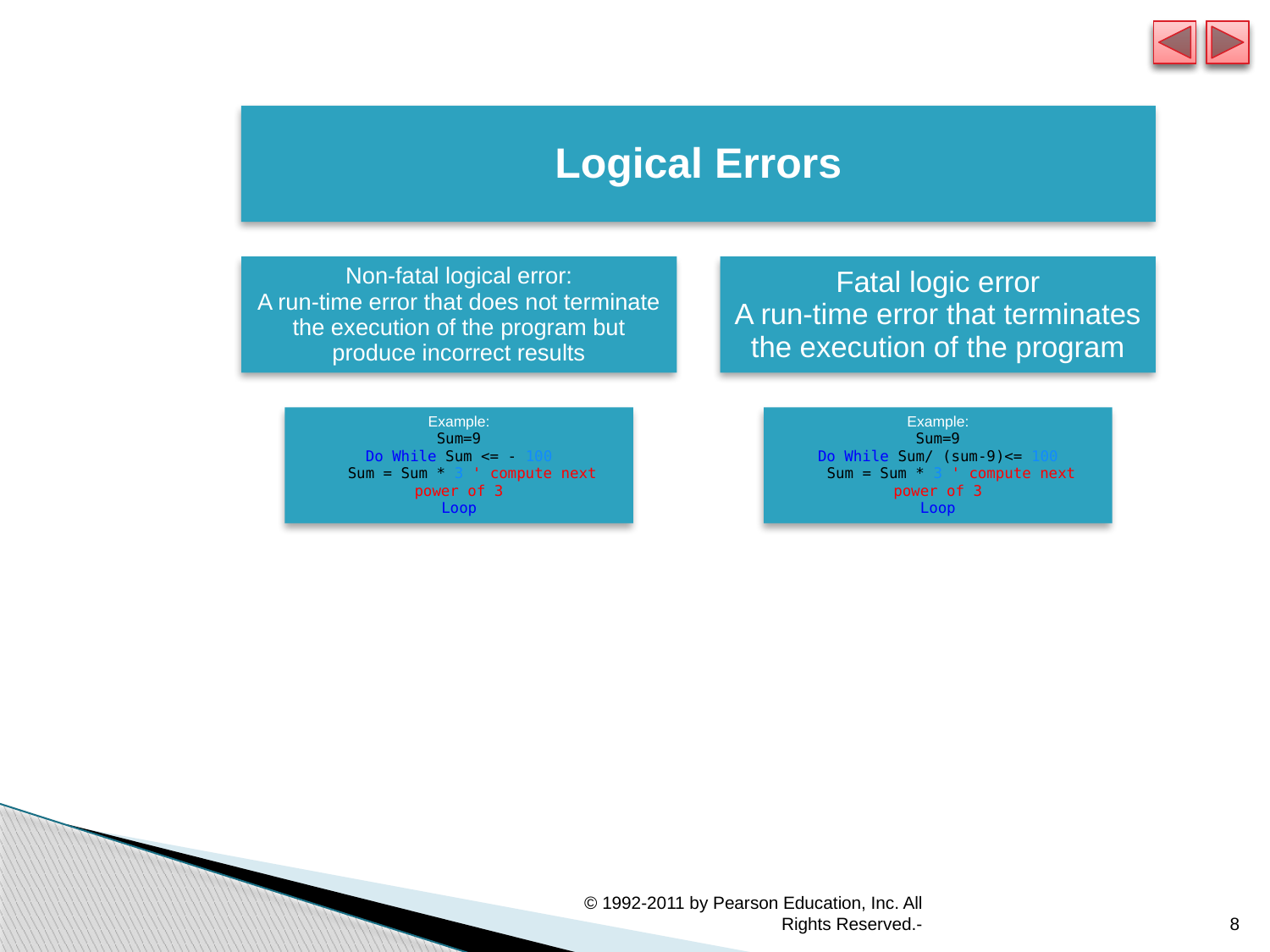

Logical Errors
Non-fatal logical error:
A run-time error that does not terminate the execution of the program but produce incorrect results
Fatal logic error
A run-time error that terminates the execution of the program
Example:
Sum=9
Do While Sum/ (sum-9)<= 100
   Sum = Sum * 3 ' compute next power of 3
Loop
Example:
Sum=9
Do While Sum <= - 100
   Sum = Sum * 3 ' compute next power of 3
Loop
© 1992-2011 by Pearson Education, Inc. All Rights Reserved.-
8